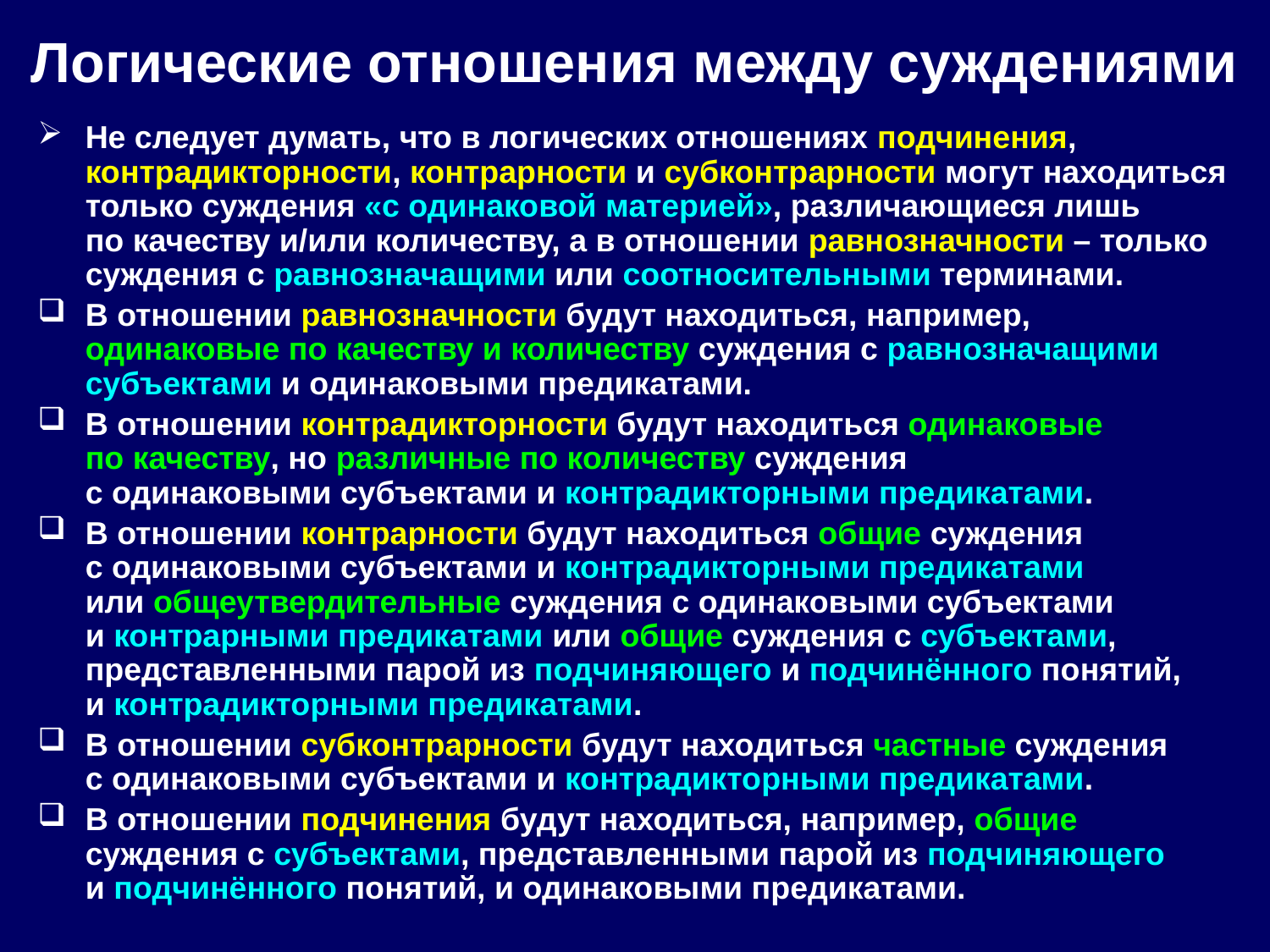

Логические отношения между суждениями
Не следует думать, что в логических отношениях подчинения, контрадикторности, контрарности и субконтрарности могут находиться только суждения «с одинаковой материей», различающиеся лишь
по качеству и/или количеству, а в отношении равнозначности – только суждения с равнозначащими или соотносительными терминами.
В отношении равнозначности будут находиться, например, одинаковые по качеству и количеству суждения с равнозначащими субъектами и одинаковыми предикатами.
В отношении контрадикторности будут находиться одинаковые
по качеству, но различные по количеству суждения
с одинаковыми субъектами и контрадикторными предикатами.
В отношении контрарности будут находиться общие суждения
с одинаковыми субъектами и контрадикторными предикатами
или общеутвердительные суждения с одинаковыми субъектами
и контрарными предикатами или общие суждения с субъектами, представленными парой из подчиняющего и подчинённого понятий,
и контрадикторными предикатами.
В отношении субконтрарности будут находиться частные суждения
с одинаковыми субъектами и контрадикторными предикатами.
В отношении подчинения будут находиться, например, общие суждения с субъектами, представленными парой из подчиняющего
и подчинённого понятий, и одинаковыми предикатами.